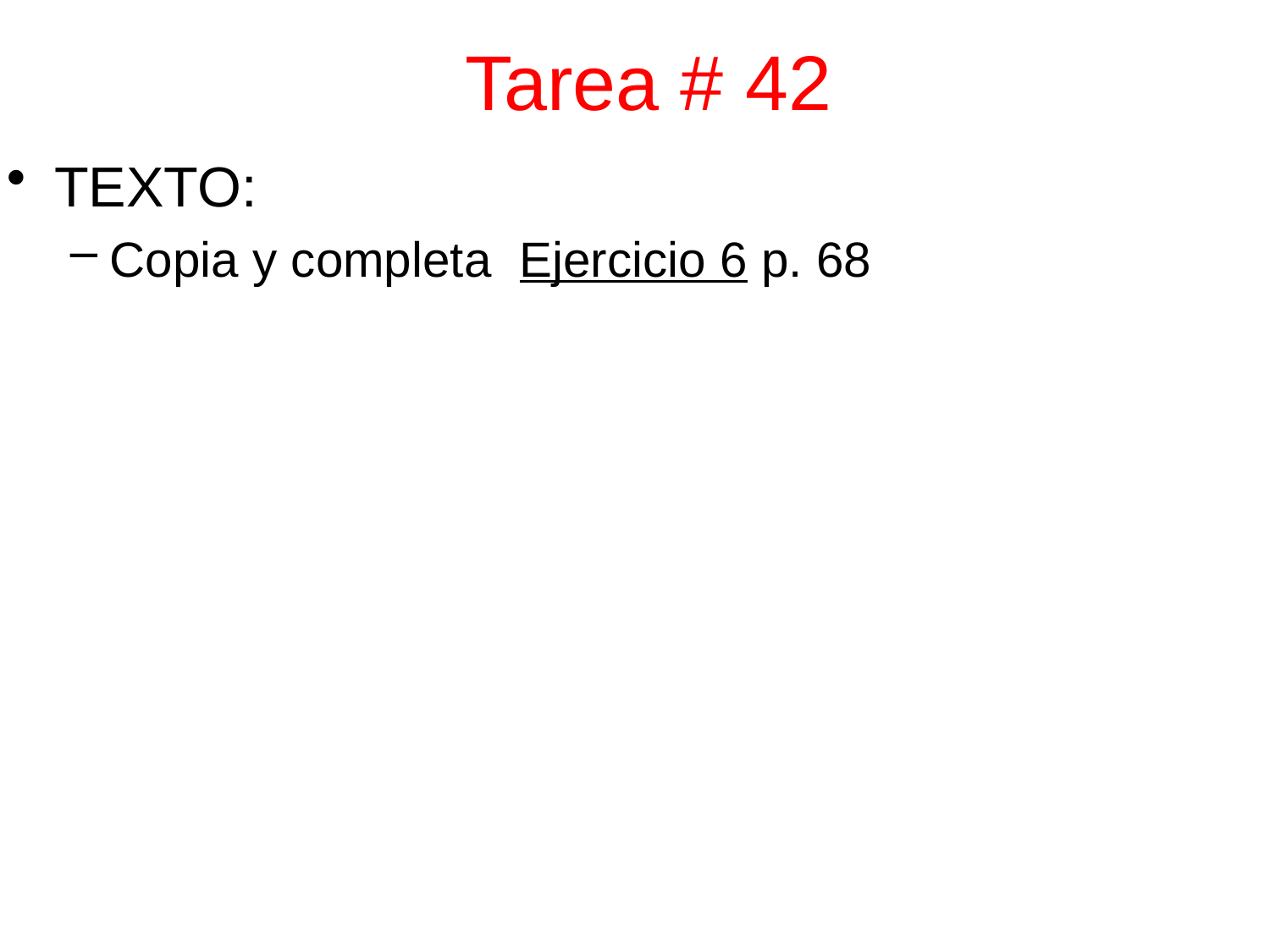

Tarea # 42
TEXTO:
Copia y completa  Ejercicio 6 p. 68